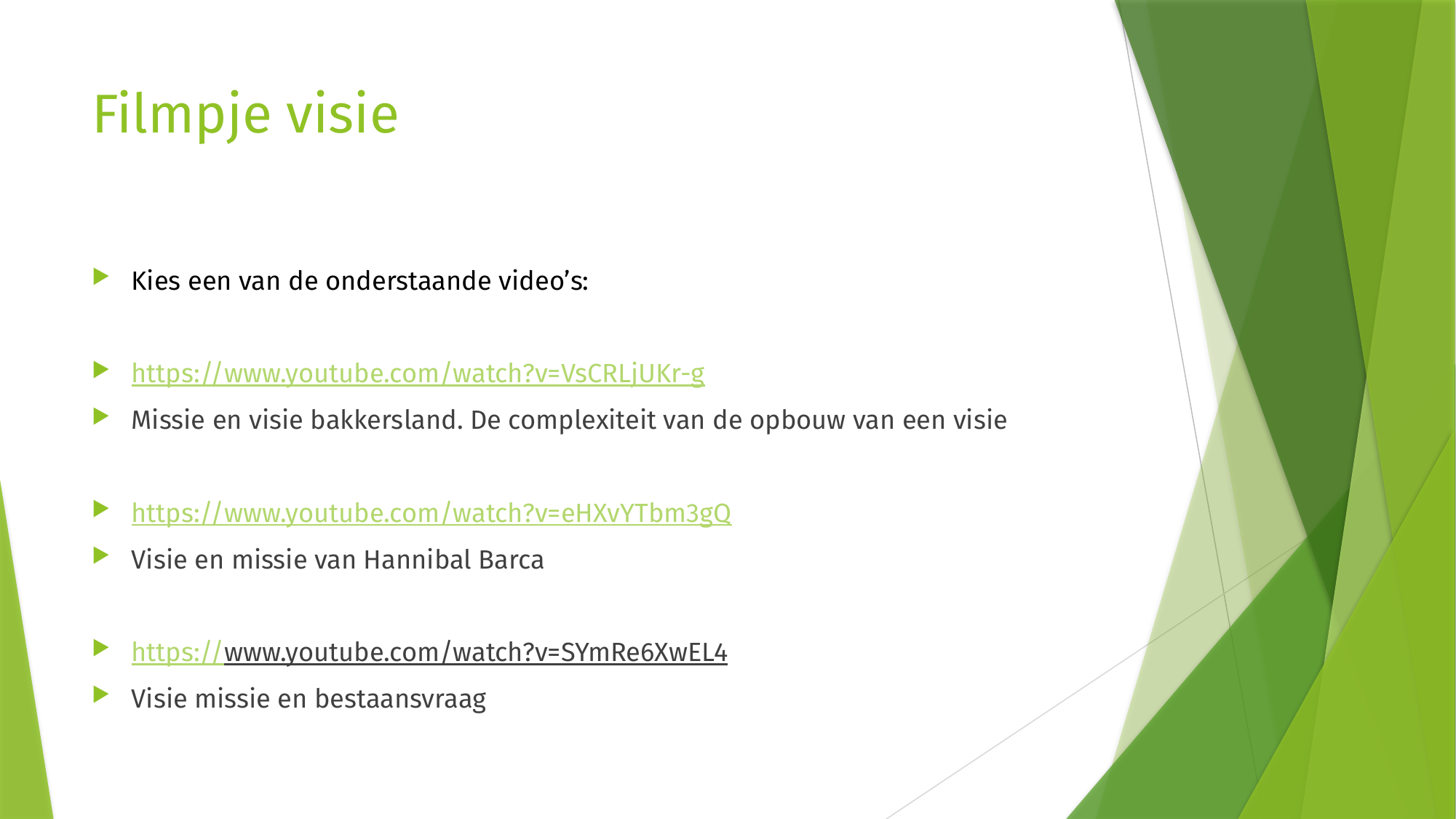

# Filmpje visie
Kies een van de onderstaande video’s:

https://www.youtube.com/watch?v=VsCRLjUKr-g
Missie en visie bakkersland. De complexiteit van de opbouw van een visie

https://www.youtube.com/watch?v=eHXvYTbm3gQ
Visie en missie van Hannibal Barca

https://www.youtube.com/watch?v=SYmRe6XwEL4
Visie missie en bestaansvraag